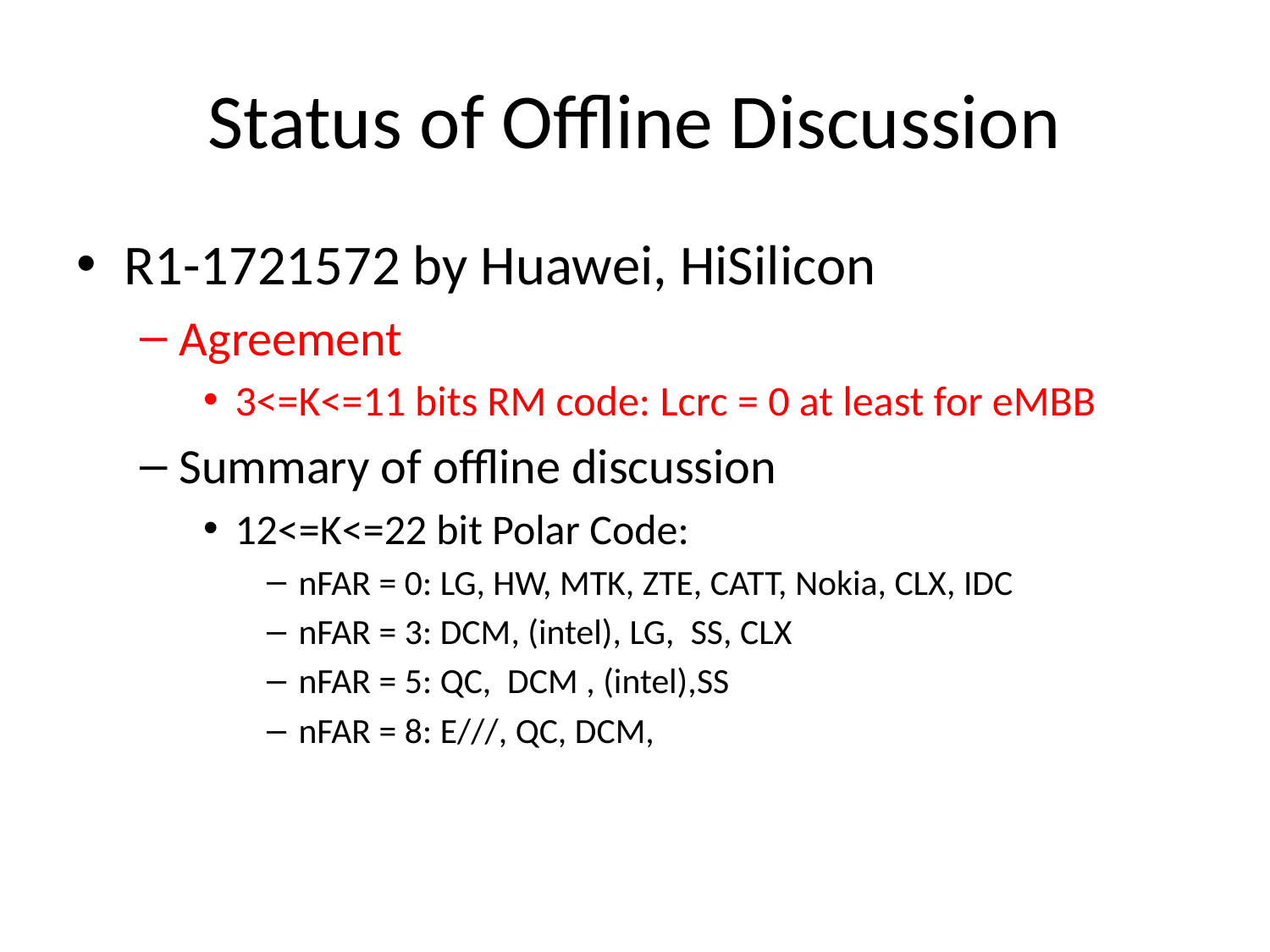

# Status of Offline Discussion
R1-1721572 by Huawei, HiSilicon
Agreement
3<=K<=11 bits RM code: Lcrc = 0 at least for eMBB
Summary of offline discussion
12<=K<=22 bit Polar Code:
nFAR = 0: LG, HW, MTK, ZTE, CATT, Nokia, CLX, IDC
nFAR = 3: DCM, (intel), LG,  SS, CLX
nFAR = 5: QC,  DCM , (intel),SS
nFAR = 8: E///, QC, DCM,